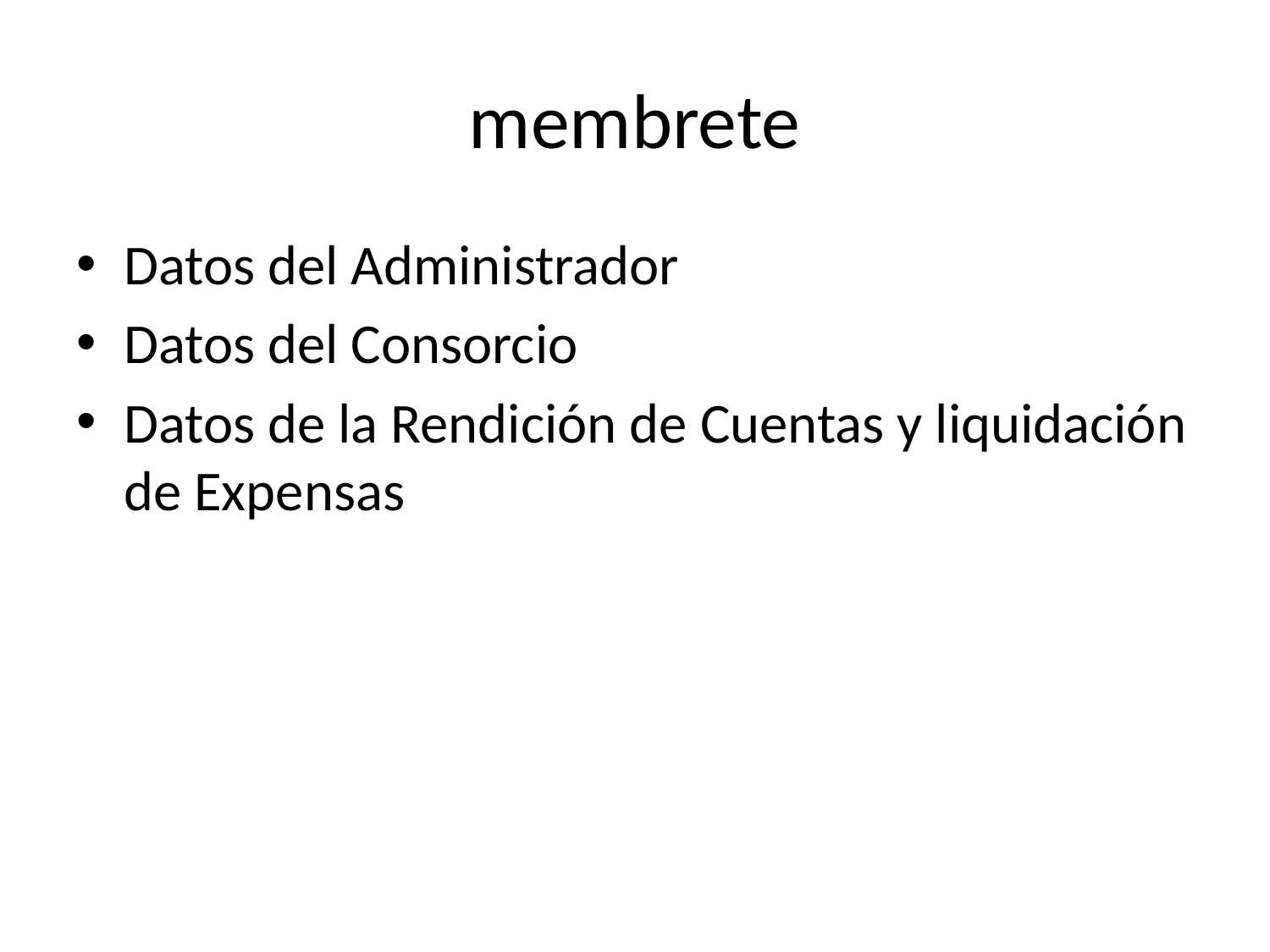

# membrete
Datos del Administrador
Datos del Consorcio
Datos de la Rendición de Cuentas y liquidación de Expensas